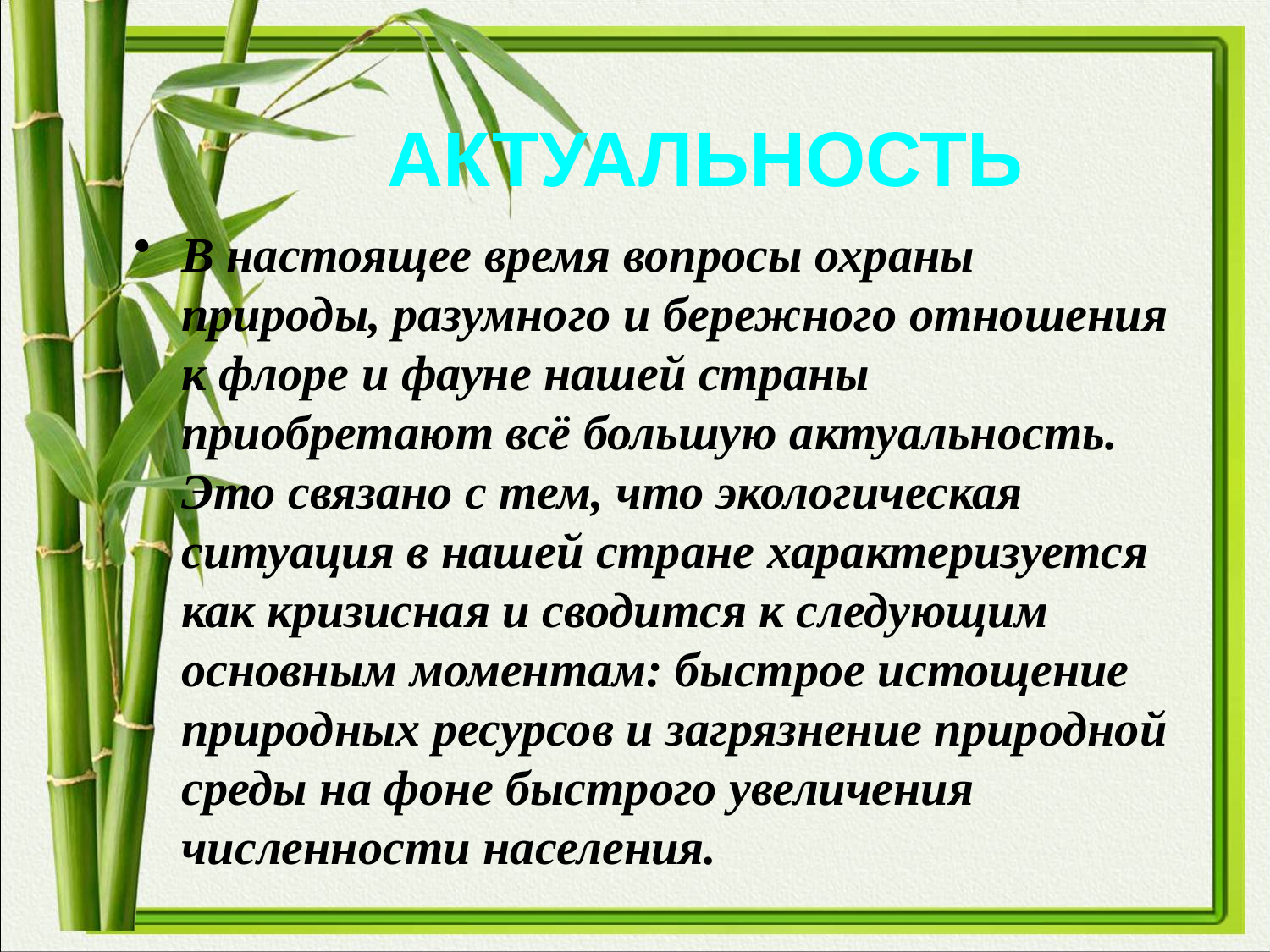

# Актуальность
В настоящее время вопросы охраны природы, разумного и бережного отношения к флоре и фауне нашей страны приобретают всё большую актуальность. Это связано с тем, что экологическая ситуация в нашей стране характеризуется как кризисная и сводится к следующим основным моментам: быстрое истощение природных ресурсов и загрязнение природной среды на фоне быстрого увеличения численности населения.